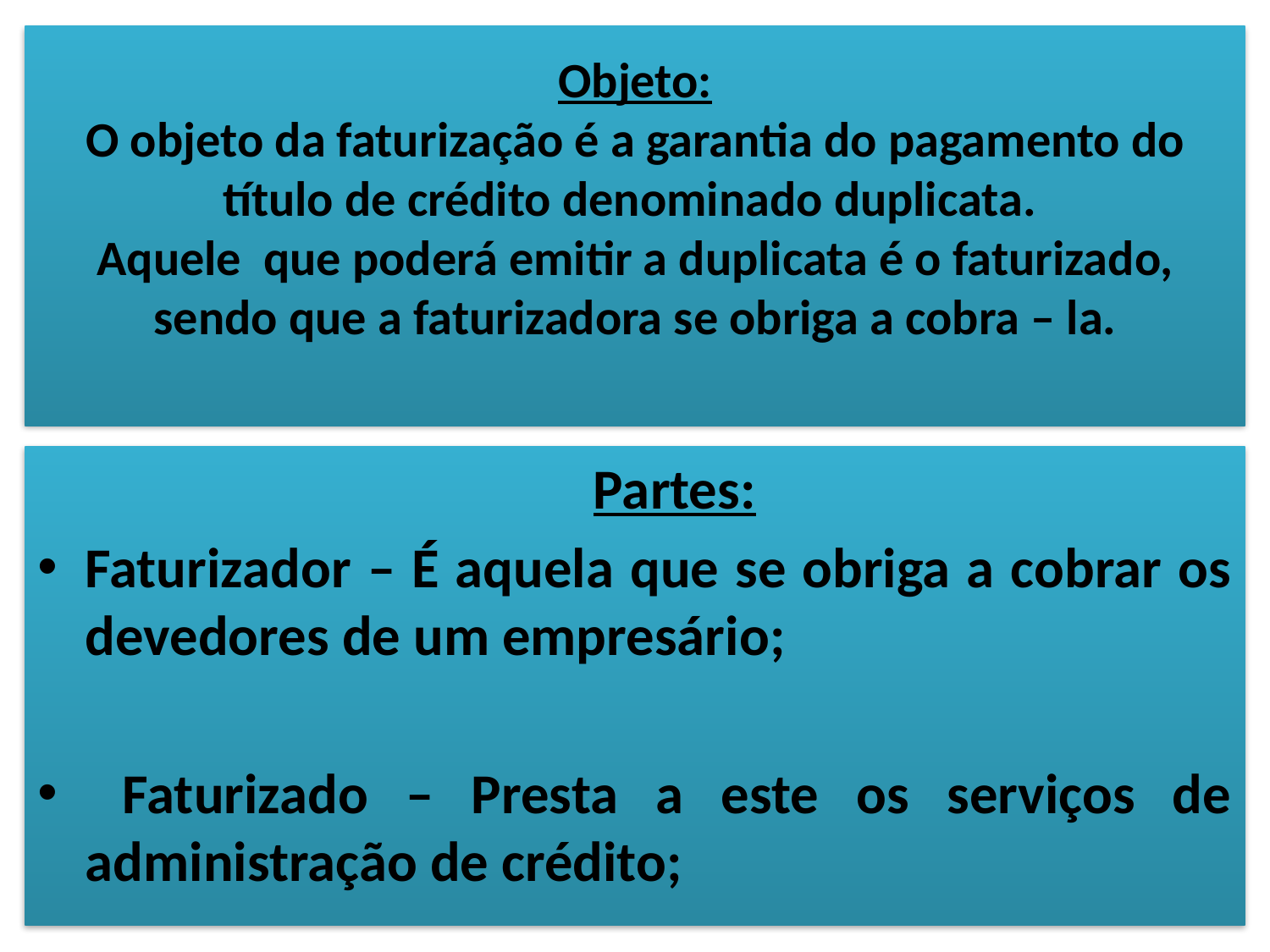

# Objeto: O objeto da faturização é a garantia do pagamento do título de crédito denominado duplicata. Aquele  que poderá emitir a duplicata é o faturizado, sendo que a faturizadora se obriga a cobra – la.
					Partes:
Faturizador – É aquela que se obriga a cobrar os devedores de um empresário;

 Faturizado – Presta a este os serviços de administração de crédito;